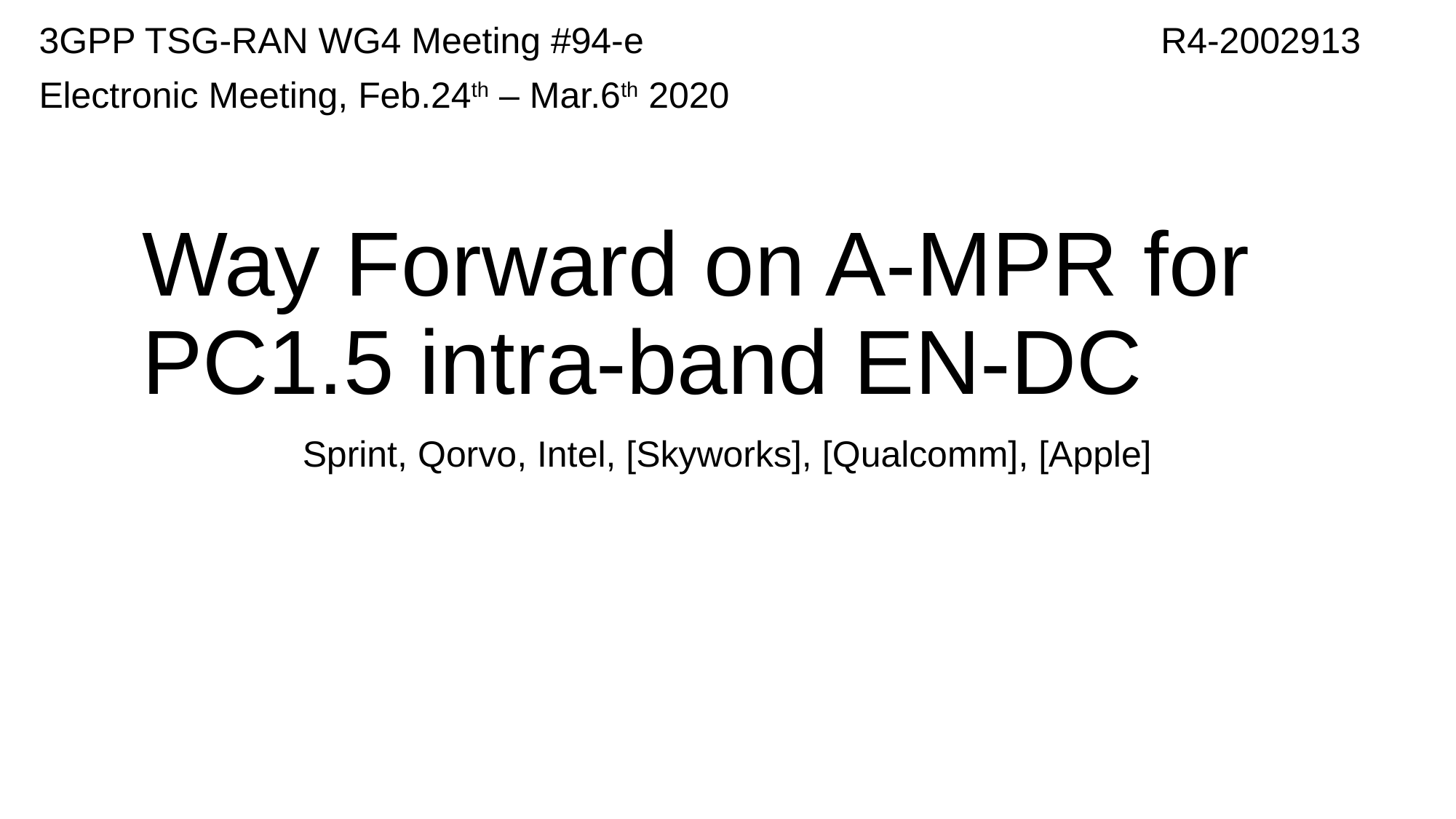

3GPP TSG-RAN WG4 Meeting #94-e					   R4-2002913
Electronic Meeting, Feb.24th – Mar.6th 2020
# Way Forward on A-MPR for PC1.5 intra-band EN-DC
Sprint, Qorvo, Intel, [Skyworks], [Qualcomm], [Apple]